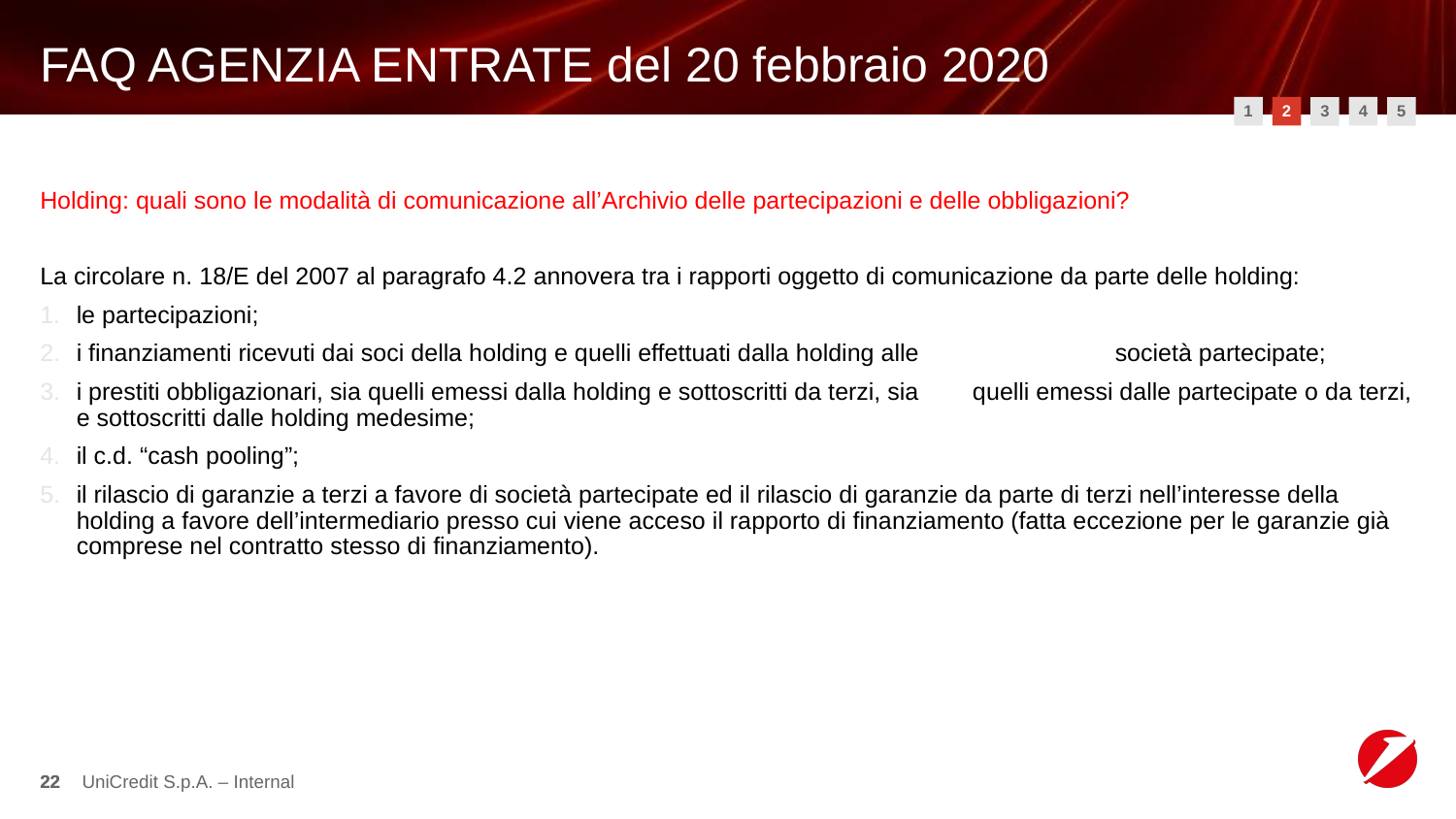

# FAQ AGENZIA ENTRATE del 20 febbraio 2020
1
2
4
3
5

Holding: quali sono le modalità di comunicazione all’Archivio delle partecipazioni e delle obbligazioni?

La circolare n. 18/E del 2007 al paragrafo 4.2 annovera tra i rapporti oggetto di comunicazione da parte delle holding:
le partecipazioni;
i finanziamenti ricevuti dai soci della holding e quelli effettuati dalla holding alle                             società partecipate;
i prestiti obbligazionari, sia quelli emessi dalla holding e sottoscritti da terzi, sia        quelli emessi dalle partecipate o da terzi, e sottoscritti dalle holding medesime;
il c.d. “cash pooling”;
il rilascio di garanzie a terzi a favore di società partecipate ed il rilascio di garanzie da parte di terzi nell’interesse della holding a favore dell’intermediario presso cui viene acceso il rapporto di finanziamento (fatta eccezione per le garanzie già comprese nel contratto stesso di finanziamento).

UniCredit S.p.A. – Internal